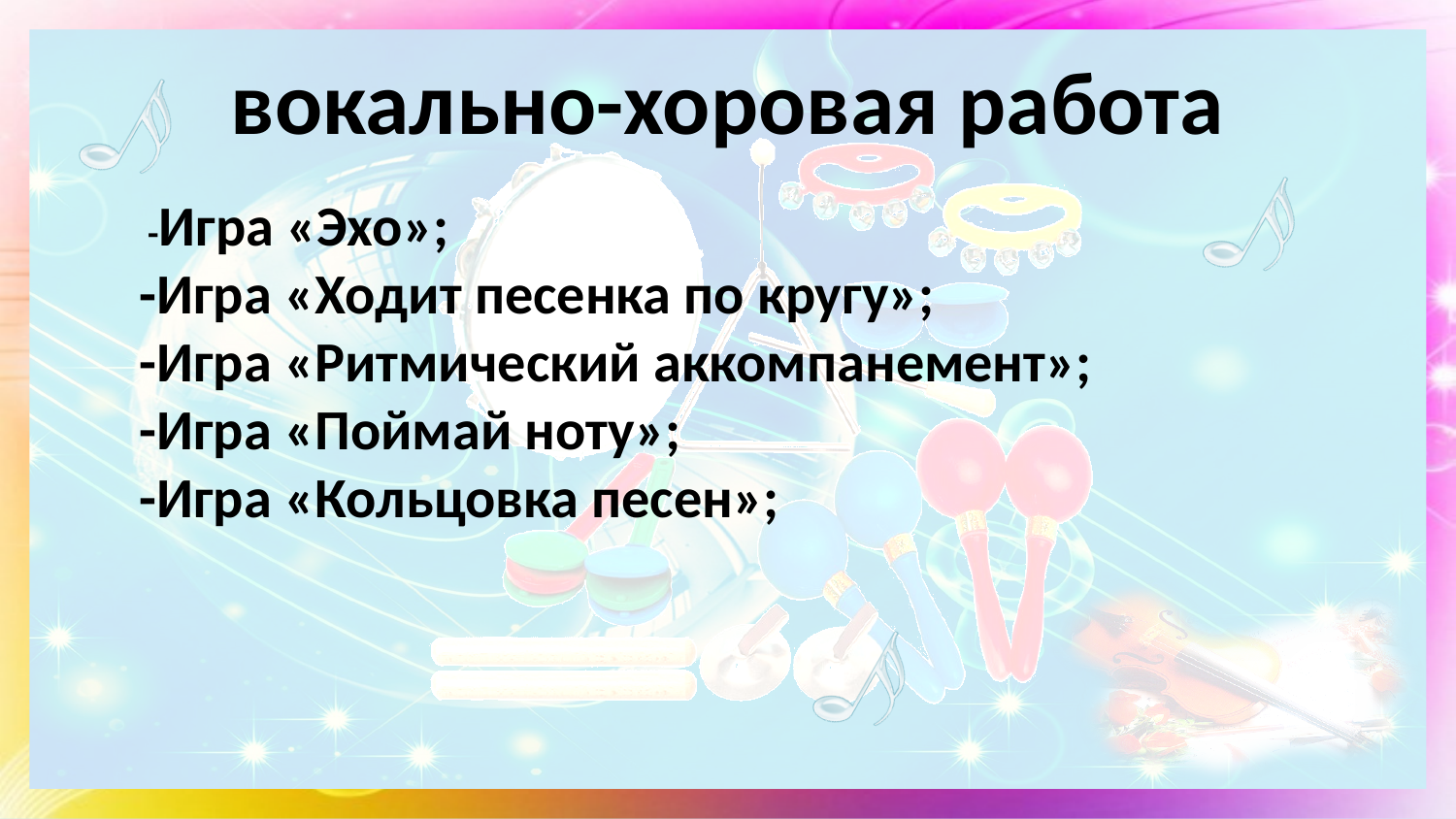

# вокально-хоровая работа
 -Игра «Эхо»;
-Игра «Ходит песенка по кругу»;
-Игра «Ритмический аккомпанемент»;
-Игра «Поймай ноту»;
-Игра «Кольцовка песен»;